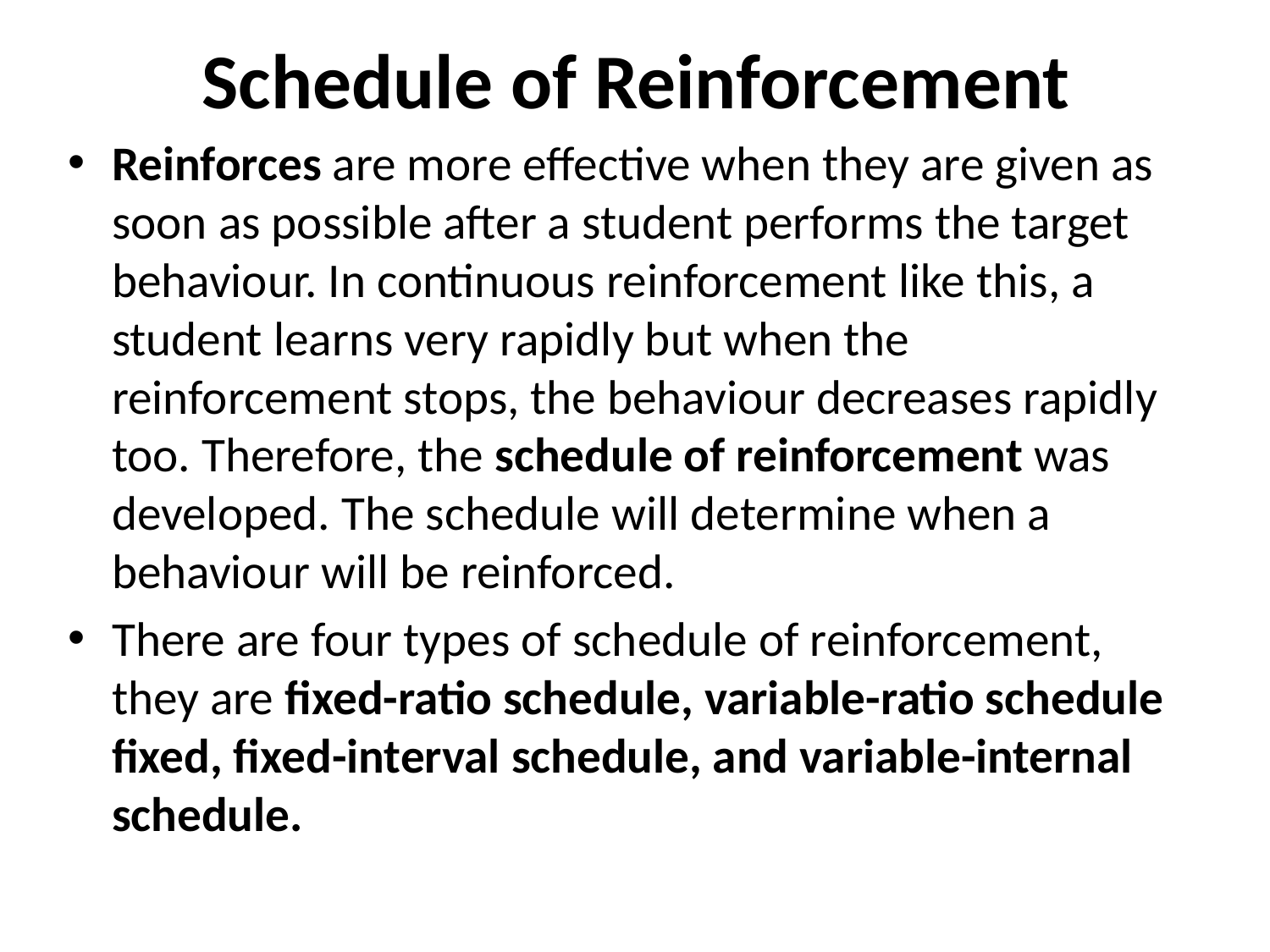

# Schedule of Reinforcement
Reinforces are more effective when they are given as soon as possible after a student performs the target behaviour. In continuous reinforcement like this, a student learns very rapidly but when the reinforcement stops, the behaviour decreases rapidly too. Therefore, the schedule of reinforcement was developed. The schedule will determine when a behaviour will be reinforced.
There are four types of schedule of reinforcement, they are fixed-ratio schedule, variable-ratio schedule fixed, fixed-interval schedule, and variable-internal schedule.